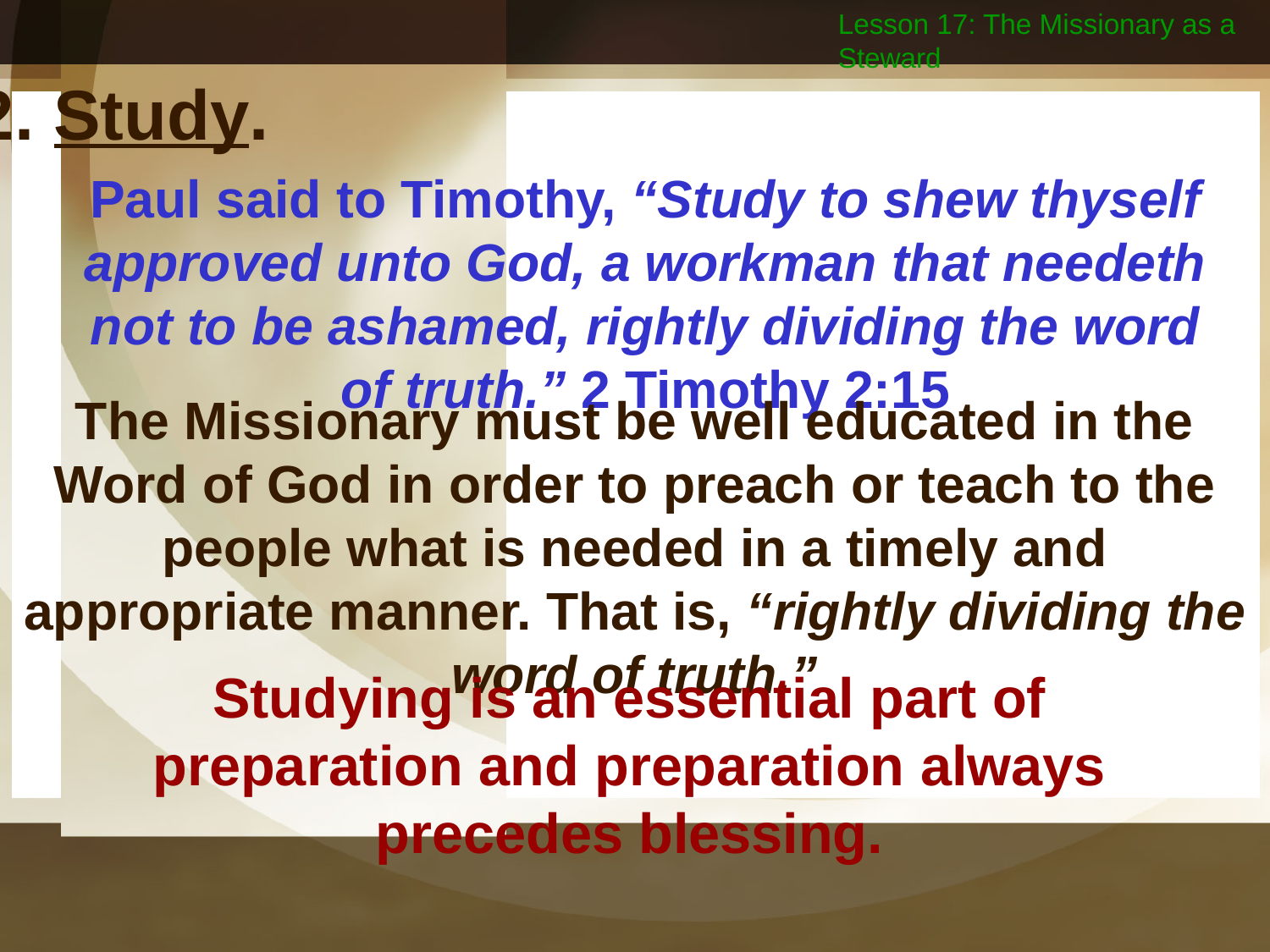

Lesson 17: The Missionary as a Steward
2. Study.
Paul said to Timothy, “Study to shew thyself approved unto God, a workman that needeth not to be ashamed, rightly dividing the word of truth.” 2 Timothy 2:15
The Missionary must be well educated in the Word of God in order to preach or teach to the people what is needed in a timely and appropriate manner. That is, “rightly dividing the word of truth.”
Studying is an essential part of preparation and preparation always precedes blessing.